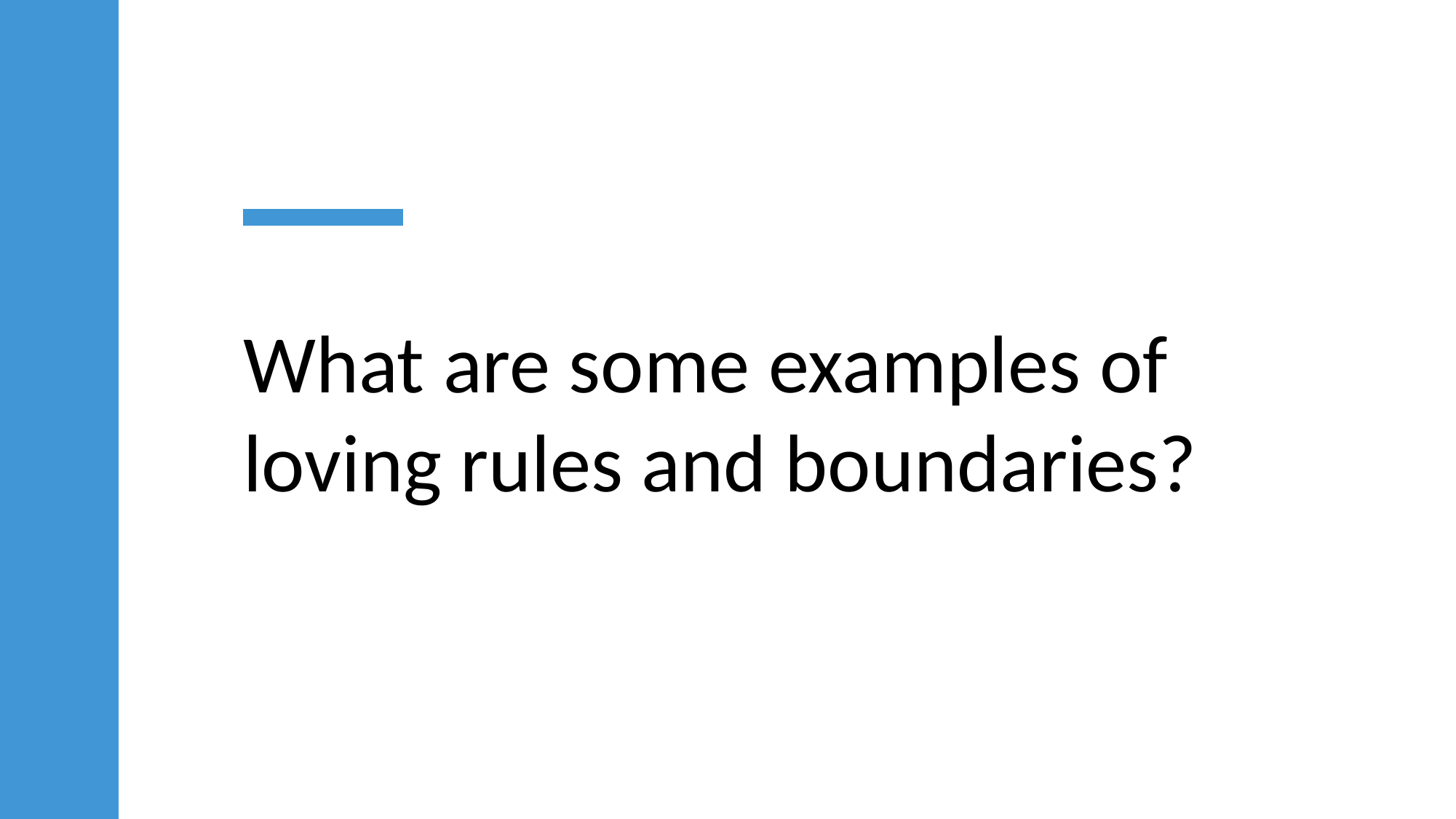

What are some examples of loving rules and boundaries?